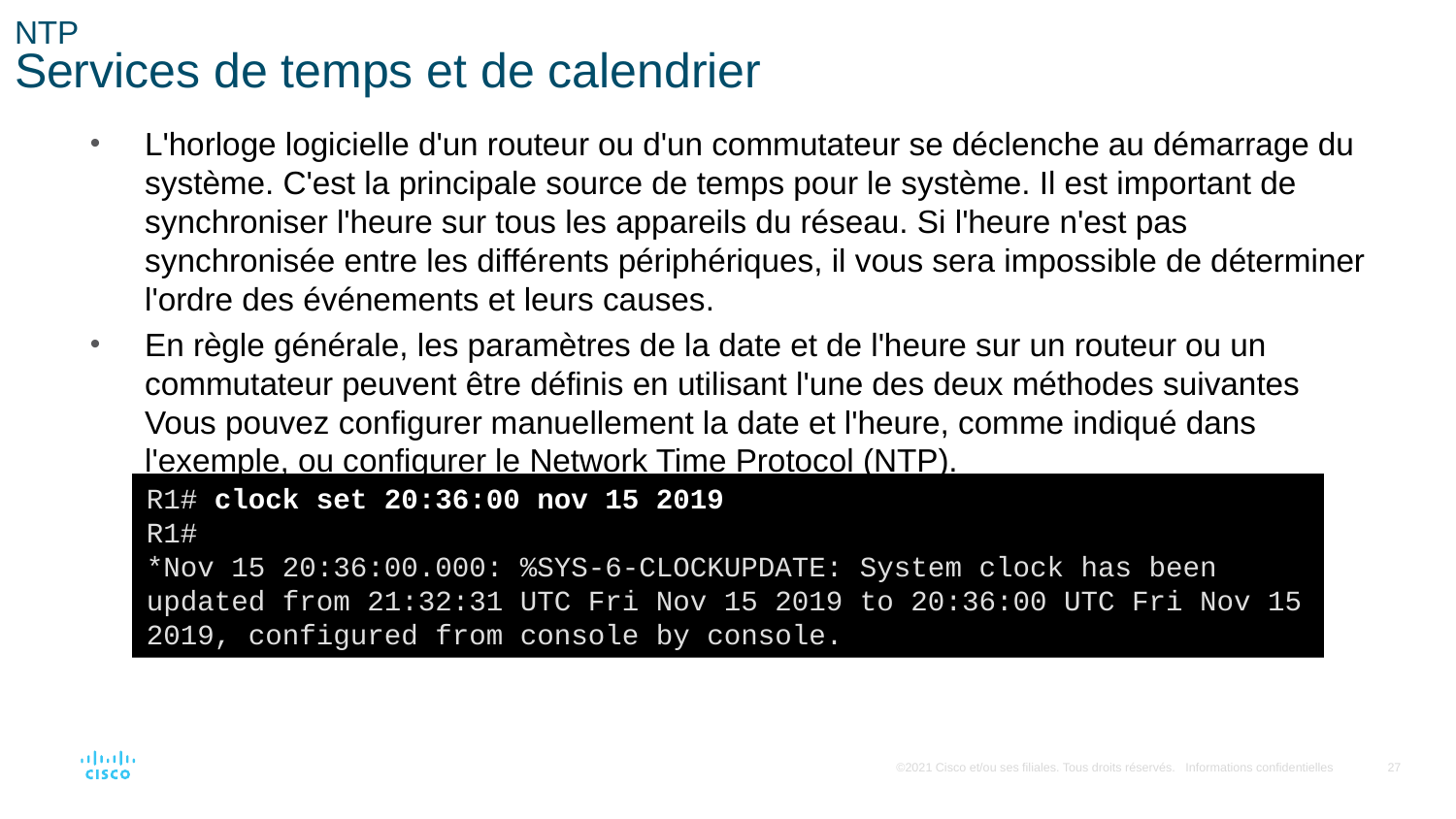

# NTP Services de temps et de calendrier
L'horloge logicielle d'un routeur ou d'un commutateur se déclenche au démarrage du système. C'est la principale source de temps pour le système. Il est important de synchroniser l'heure sur tous les appareils du réseau. Si l'heure n'est pas synchronisée entre les différents périphériques, il vous sera impossible de déterminer l'ordre des événements et leurs causes.
En règle générale, les paramètres de la date et de l'heure sur un routeur ou un commutateur peuvent être définis en utilisant l'une des deux méthodes suivantes Vous pouvez configurer manuellement la date et l'heure, comme indiqué dans l'exemple, ou configurer le Network Time Protocol (NTP).

R1# clock set 20:36:00 nov 15 2019
R1#
*Nov 15 20:36:00.000: %SYS-6-CLOCKUPDATE: System clock has been updated from 21:32:31 UTC Fri Nov 15 2019 to 20:36:00 UTC Fri Nov 15 2019, configured from console by console.